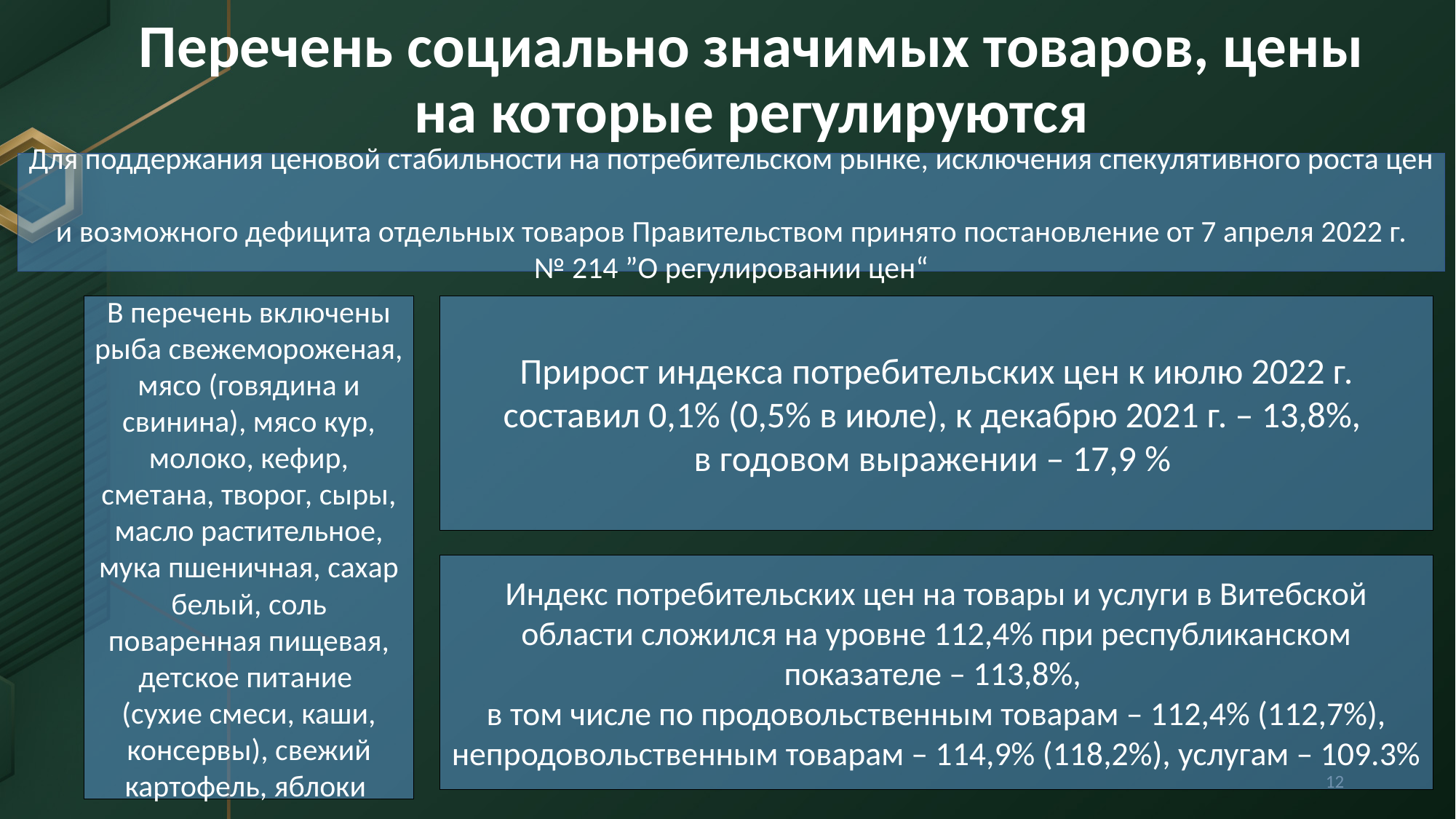

Перечень социально значимых товаров, цены
на которые регулируются
Для поддержания ценовой стабильности на потребительском рынке, исключения спекулятивного роста цен
и возможного дефицита отдельных товаров Правительством принято постановление от 7 апреля 2022 г.
№ 214 ”О регулировании цен“
В перечень включены рыба свежемороженая, мясо (говядина и свинина), мясо кур, молоко, кефир, сметана, творог, сыры, масло растительное, мука пшеничная, сахар белый, соль поваренная пищевая, детское питание
(сухие смеси, каши, консервы), свежий картофель, яблоки
Прирост индекса потребительских цен к июлю 2022 г. составил 0,1% (0,5% в июле), к декабрю 2021 г. – 13,8%,
в годовом выражении – 17,9 %
Индекс потребительских цен на товары и услуги в Витебской области сложился на уровне 112,4% при республиканском показателе – 113,8%,
в том числе по продовольственным товарам – 112,4% (112,7%), непродовольственным товарам – 114,9% (118,2%), услугам – 109.3%
12